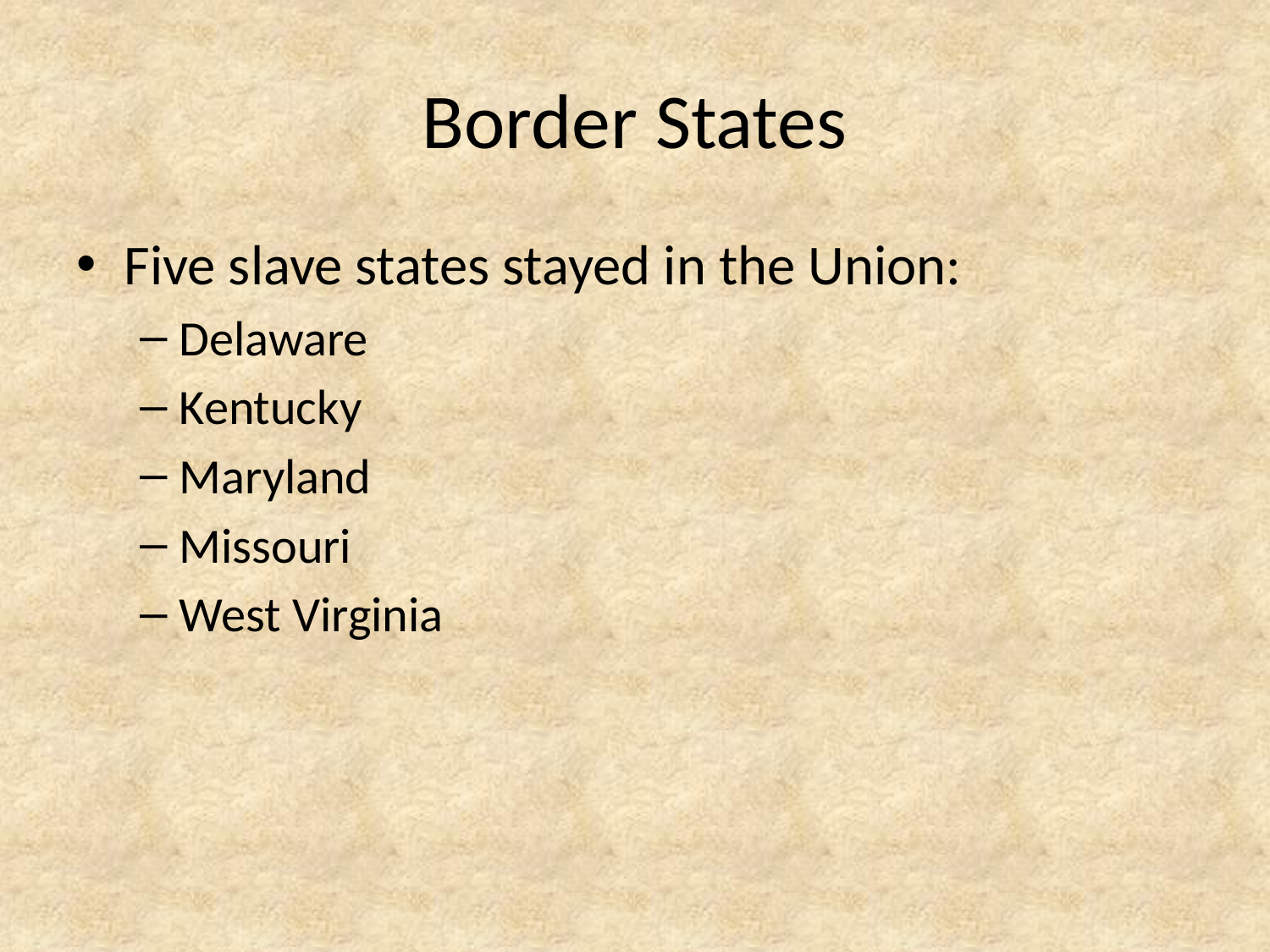

# Border States
Five slave states stayed in the Union:
Delaware
Kentucky
Maryland
Missouri
West Virginia